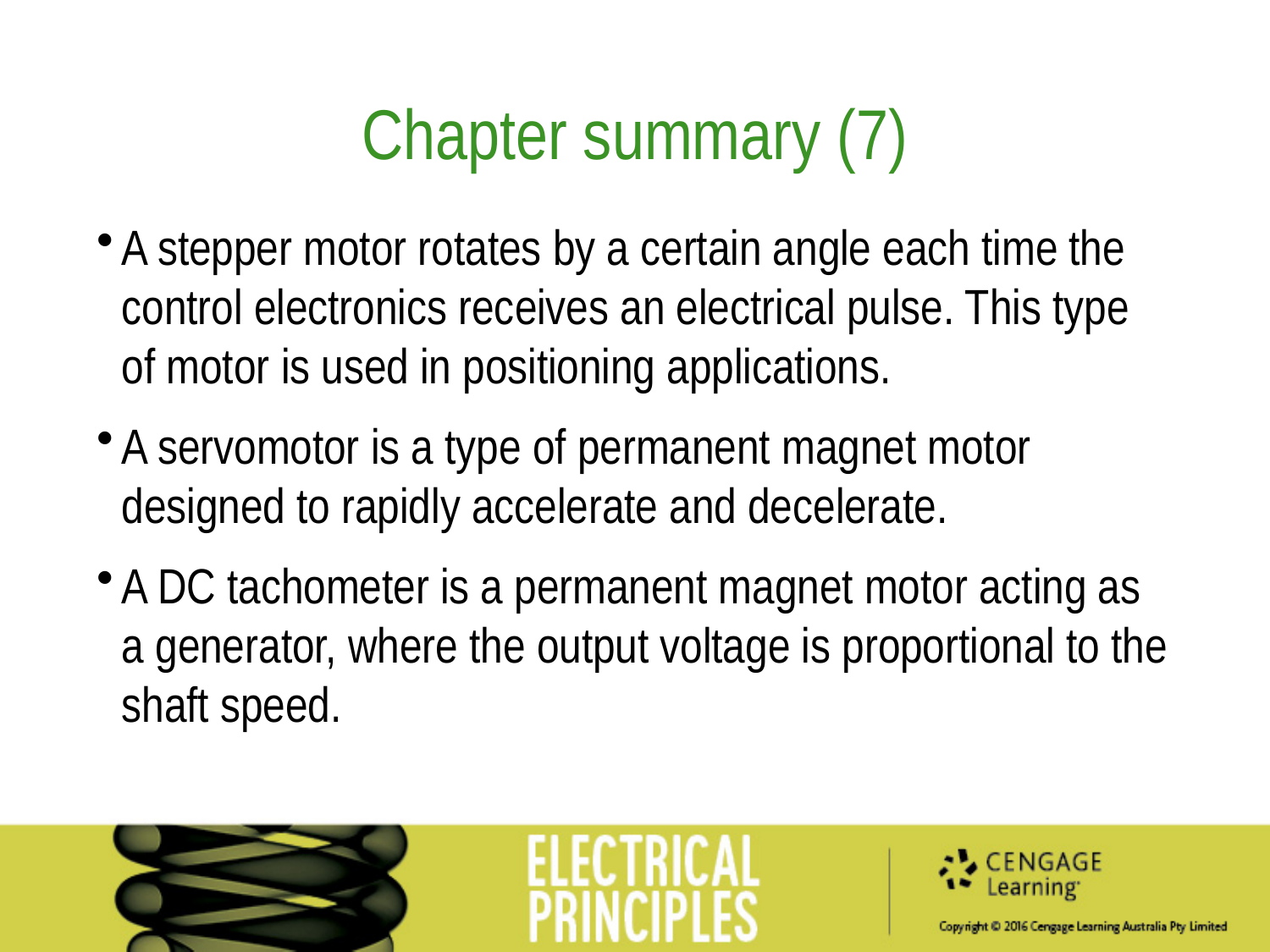

Chapter summary (7)

A stepper motor rotates by a certain angle each time the control electronics receives an electrical pulse. This type of motor is used in positioning applications.
A servomotor is a type of permanent magnet motor designed to rapidly accelerate and decelerate.
A DC tachometer is a permanent magnet motor acting as a generator, where the output voltage is proportional to the shaft speed.